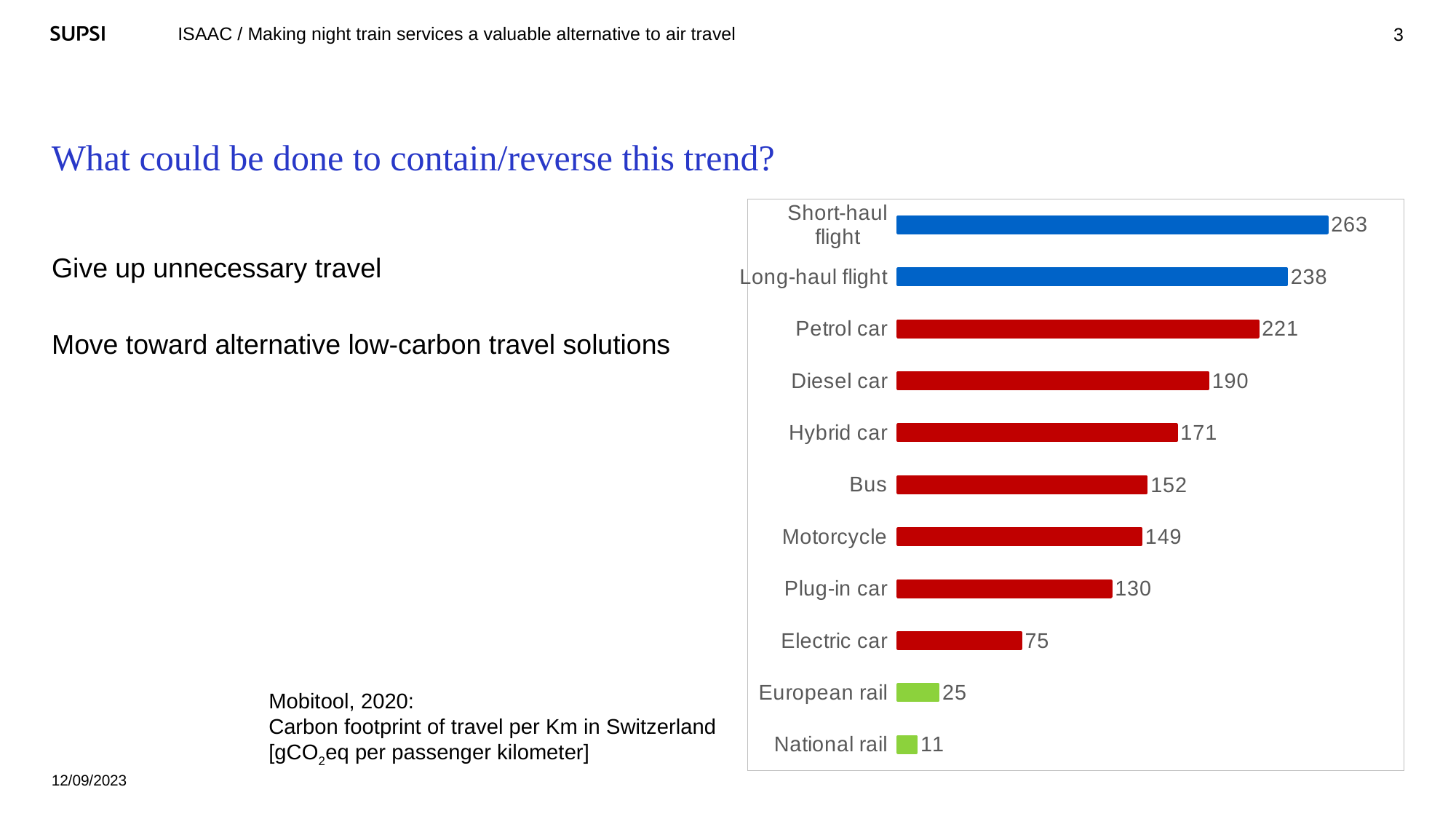

3
# What could be done to contain/reverse this trend?

### Chart

| Category |  |
|---|---|
| National rail | 11.150665539999999 |
| European rail | 24.555520989999998 |
| Electric car | 75.14886051655148 |
| Plug-in car | 130.4013635624105 |
| Motorcycle | 149.0142827883236 |
| Bus | 152.23258352941176 |
| Hybrid car | 170.65976575146573 |
| Diesel car | 190.02103248299477 |
| Petrol car | 220.61504552872873 |
| Long-haul flight | 238.17405640962167 |
| Short-haul flight | 262.9717247674354 |
Give up unnecessary travel

Move toward alternative low-carbon travel solutions

Mobitool, 2020:
Carbon footprint of travel per Km in Switzerland
[gCO2eq per passenger kilometer]
12/09/2023